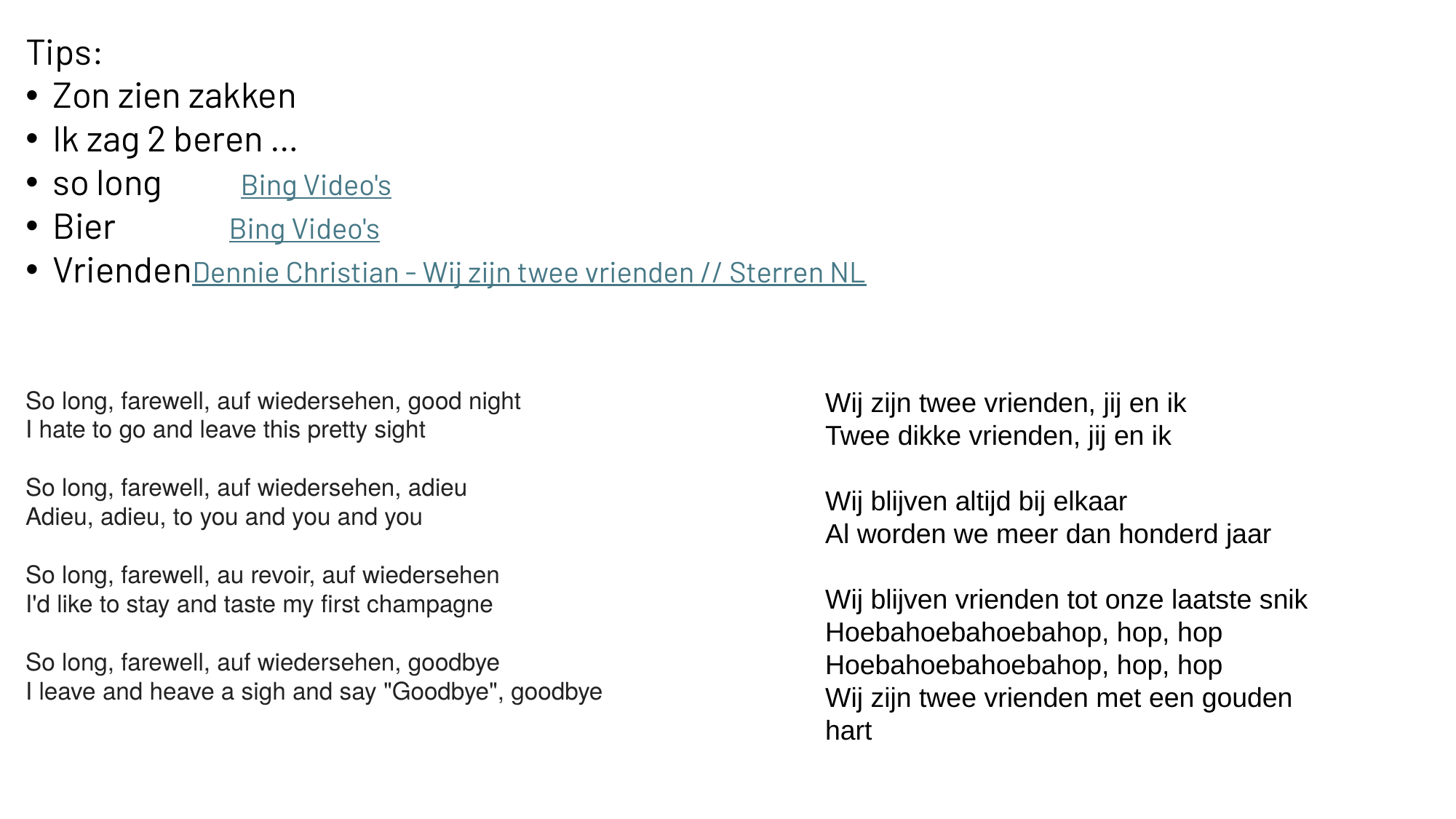

Tips:
Zon zien zakken
Ik zag 2 beren …
so long           Bing Video's
Bier	               Bing Video's
Vrienden	Dennie Christian - Wij zijn twee vrienden // Sterren NL

So long, farewell, auf wiedersehen, good night
I hate to go and leave this pretty sight
So long, farewell, auf wiedersehen, adieu
Adieu, adieu, to you and you and you
So long, farewell, au revoir, auf wiedersehen
I'd like to stay and taste my first champagne
So long, farewell, auf wiedersehen, goodbye
I leave and heave a sigh and say "Goodbye", goodbye
Wij zijn twee vrienden, jij en ik
Twee dikke vrienden, jij en ik
Wij blijven altijd bij elkaar
Al worden we meer dan honderd jaar
Wij blijven vrienden tot onze laatste snik
Hoebahoebahoebahop, hop, hop
Hoebahoebahoebahop, hop, hop
Wij zijn twee vrienden met een gouden hart